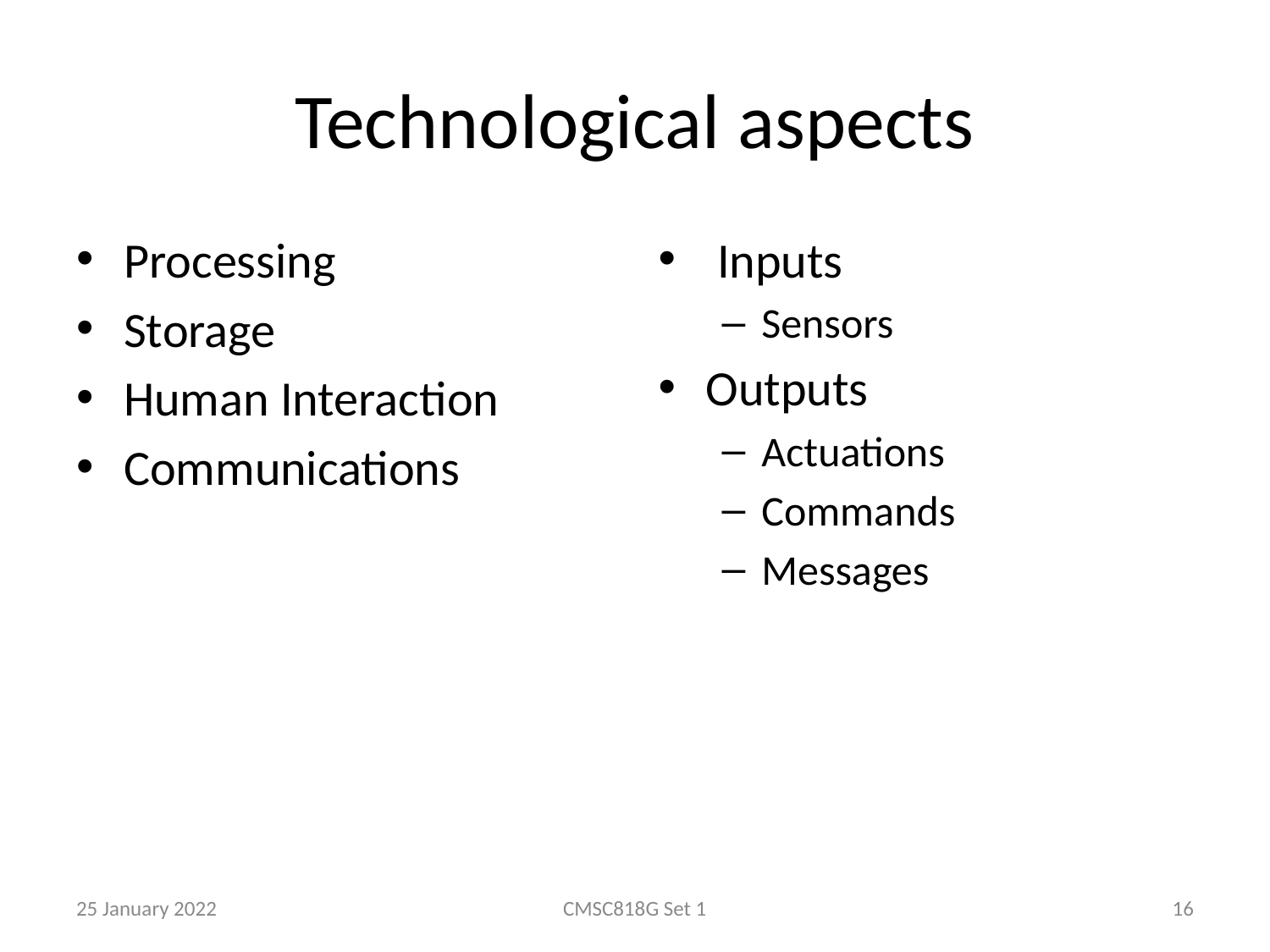

# Technological aspects
Processing
Storage
Human Interaction
Communications
 Inputs
Sensors
Outputs
Actuations
Commands
Messages

25 January 2022
CMSC818G Set 1
16